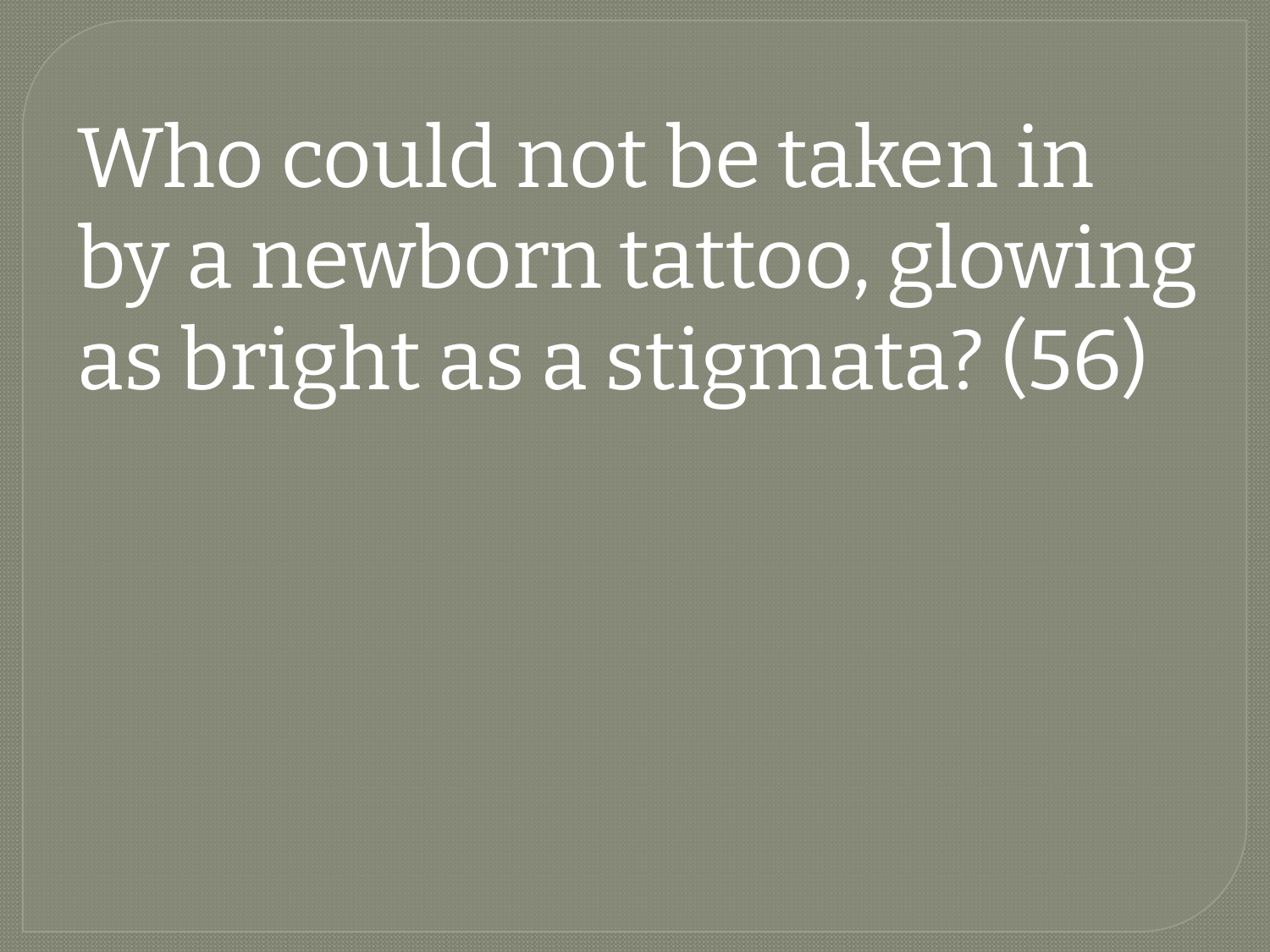

Who could not be taken in by a newborn tattoo, glowing as bright as a stigmata? (56)